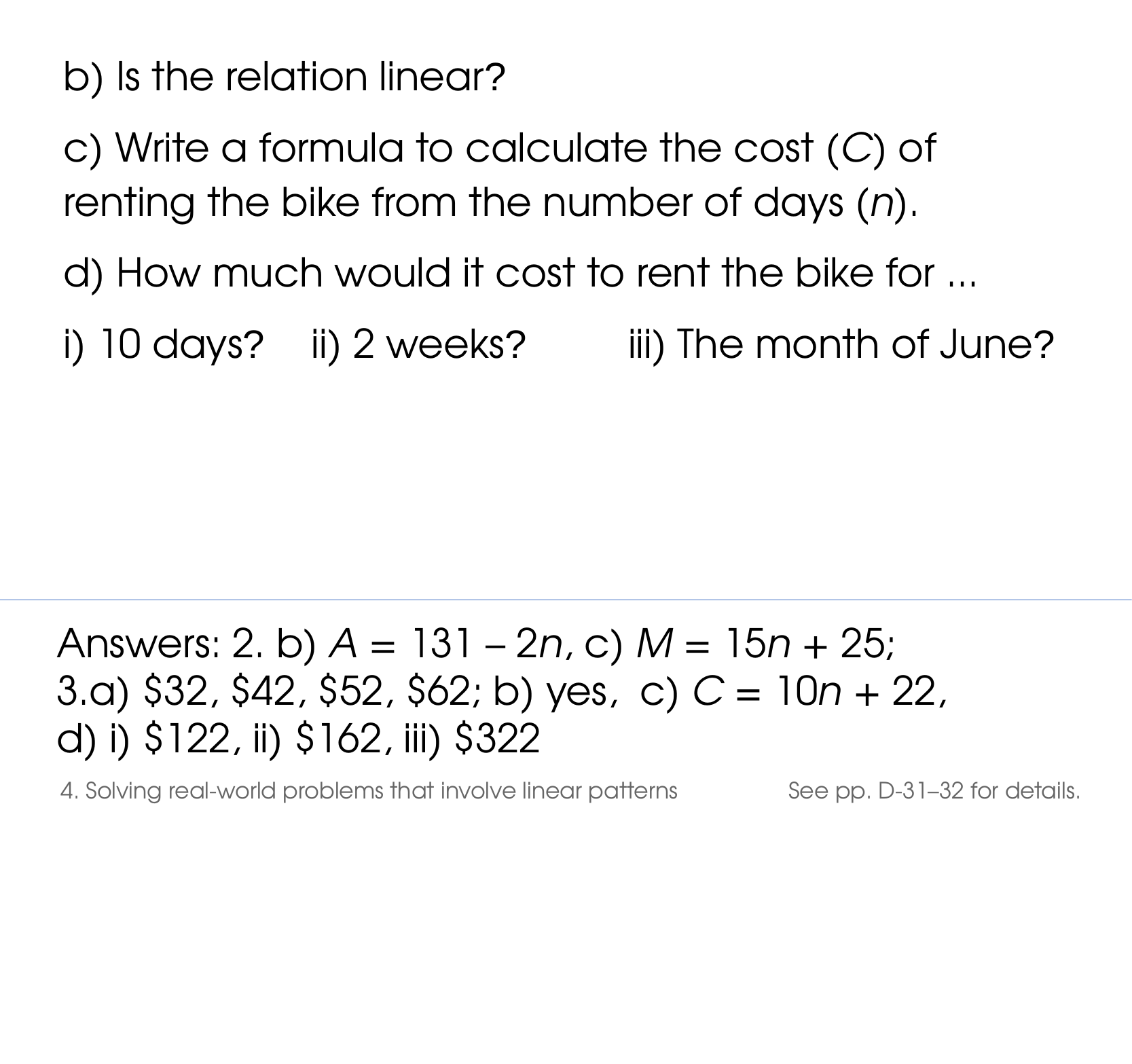

b) Is the relation linear?
c) Write a formula to calculate the cost (C) of renting the bike from the number of days (n).
d) How much would it cost to rent the bike for ...
i) 10 days?	    ii) 2 weeks?	     iii) The month of June?
Answers: 2. b) A = 131 – 2n, c) M = 15n + 25;
3.a) $32, $42, $52, $62; b) yes,  c) C = 10n + 22,
d) i) $122, ii) $162, iii) $322
4. Solving real-world problems that involve linear patterns
See pp. D-31–32 for details.